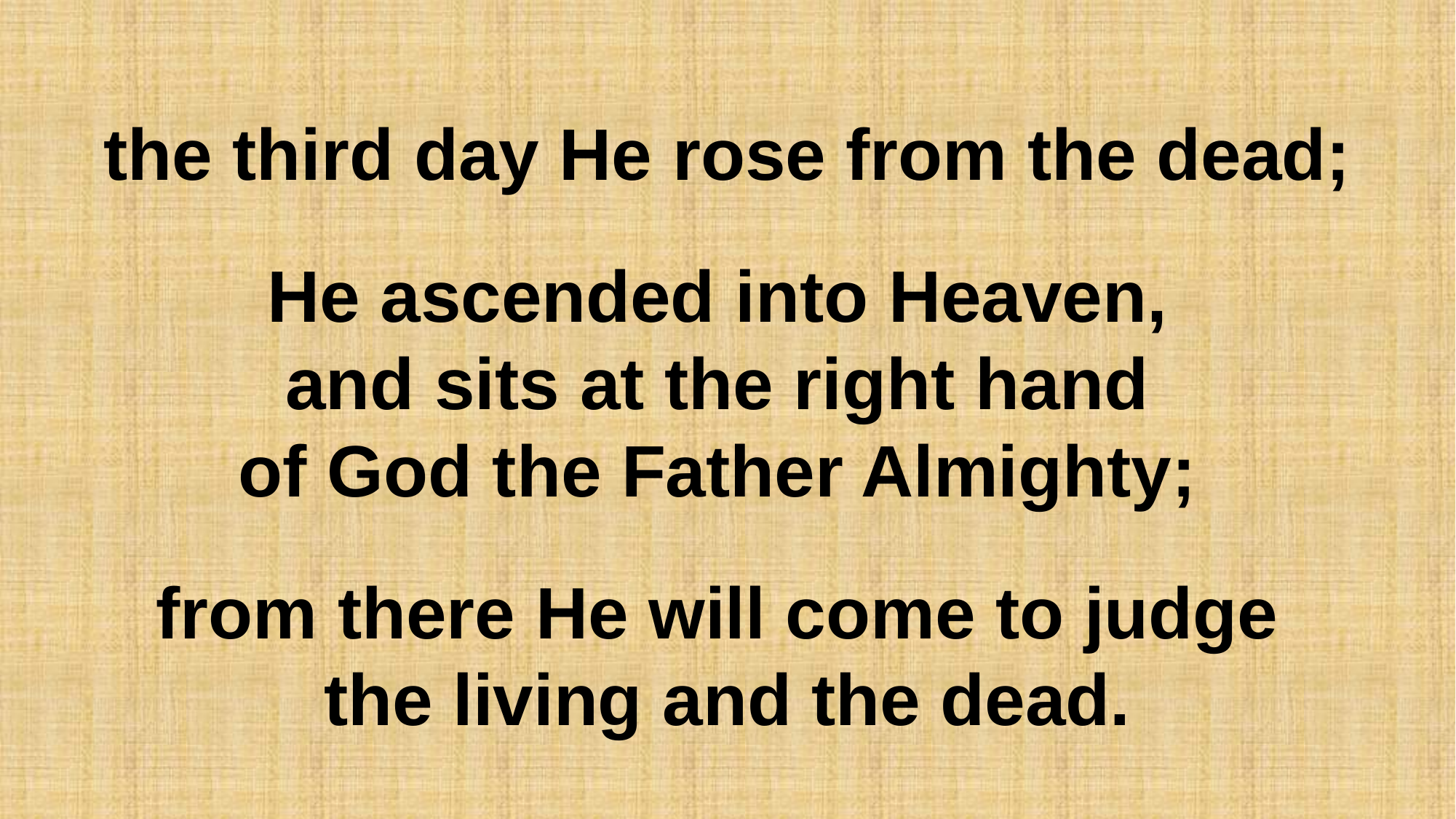

the third day He rose from the dead;
He ascended into Heaven,
and sits at the right hand
of God the Father Almighty;
from there He will come to judge
the living and the dead.